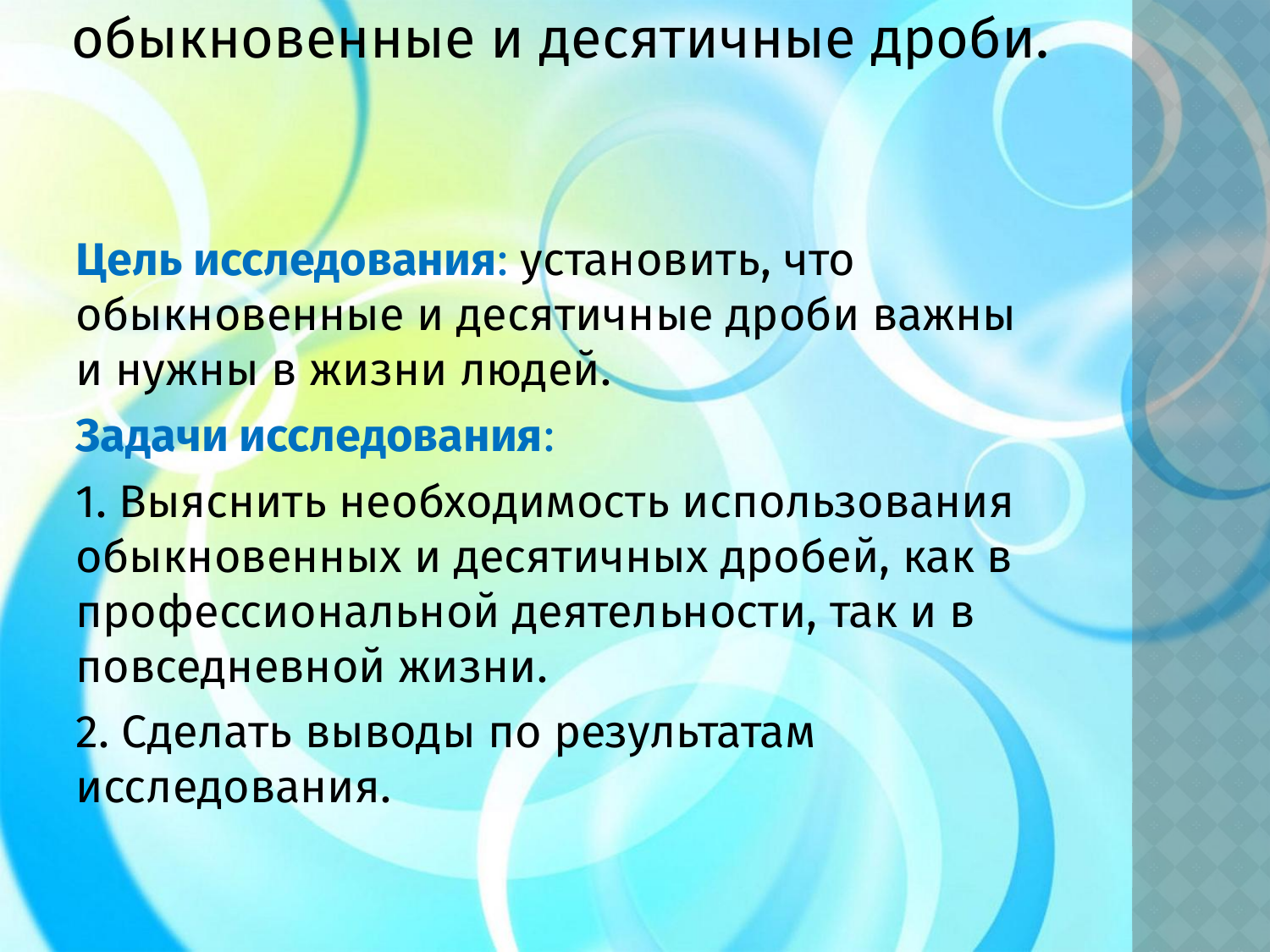

# Объект исследования: обыкновенные и десятичные дроби.
Цель исследования: установить, что обыкновенные и десятичные дроби важны и нужны в жизни людей.
Задачи исследования:
1. Выяснить необходимость использования обыкновенных и десятичных дробей, как в профессиональной деятельности, так и в повседневной жизни.
2. Сделать выводы по результатам исследования.